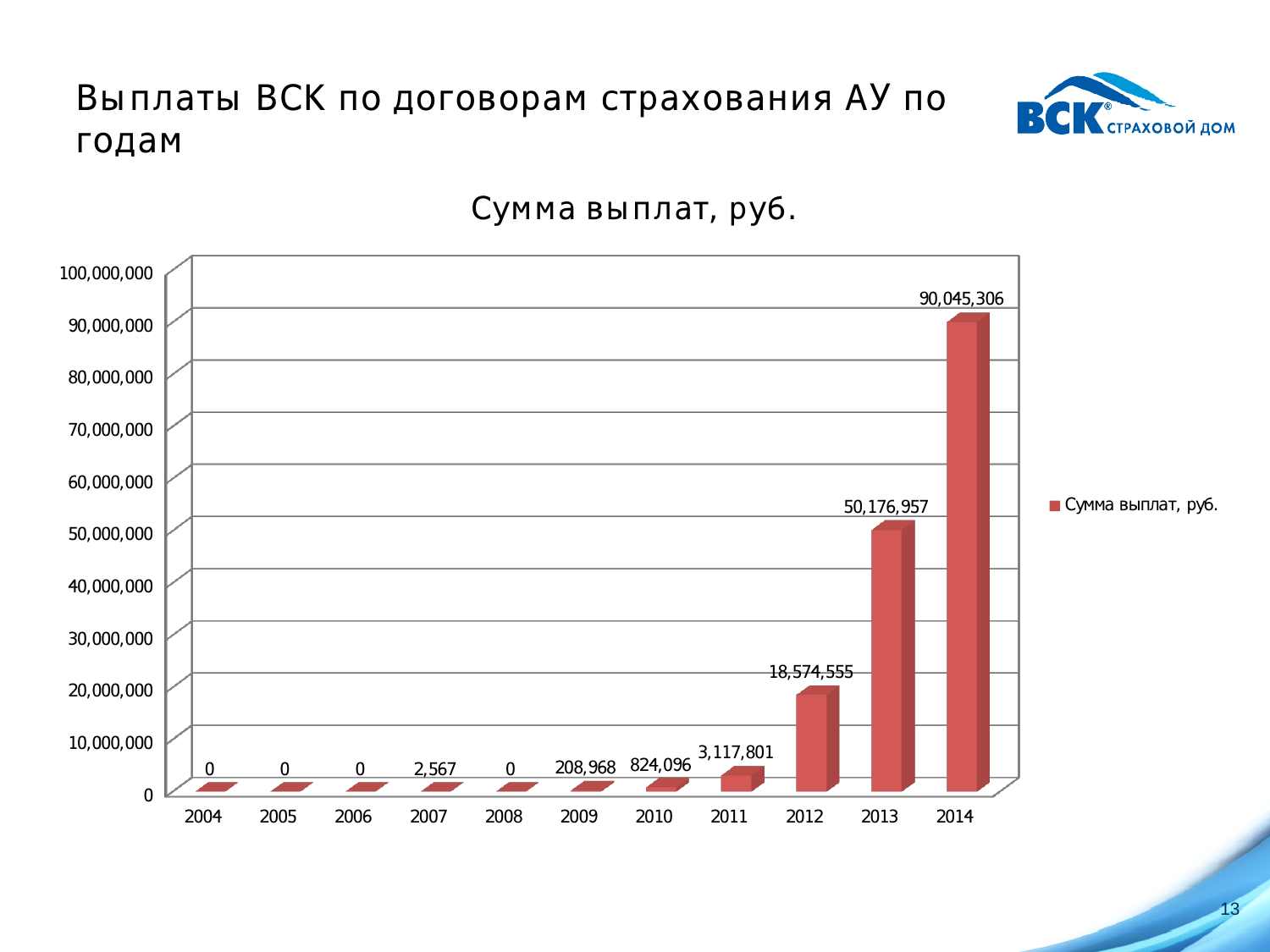

# Выплаты ВСК по договорам страхования АУ по годам

[unsupported chart]

13